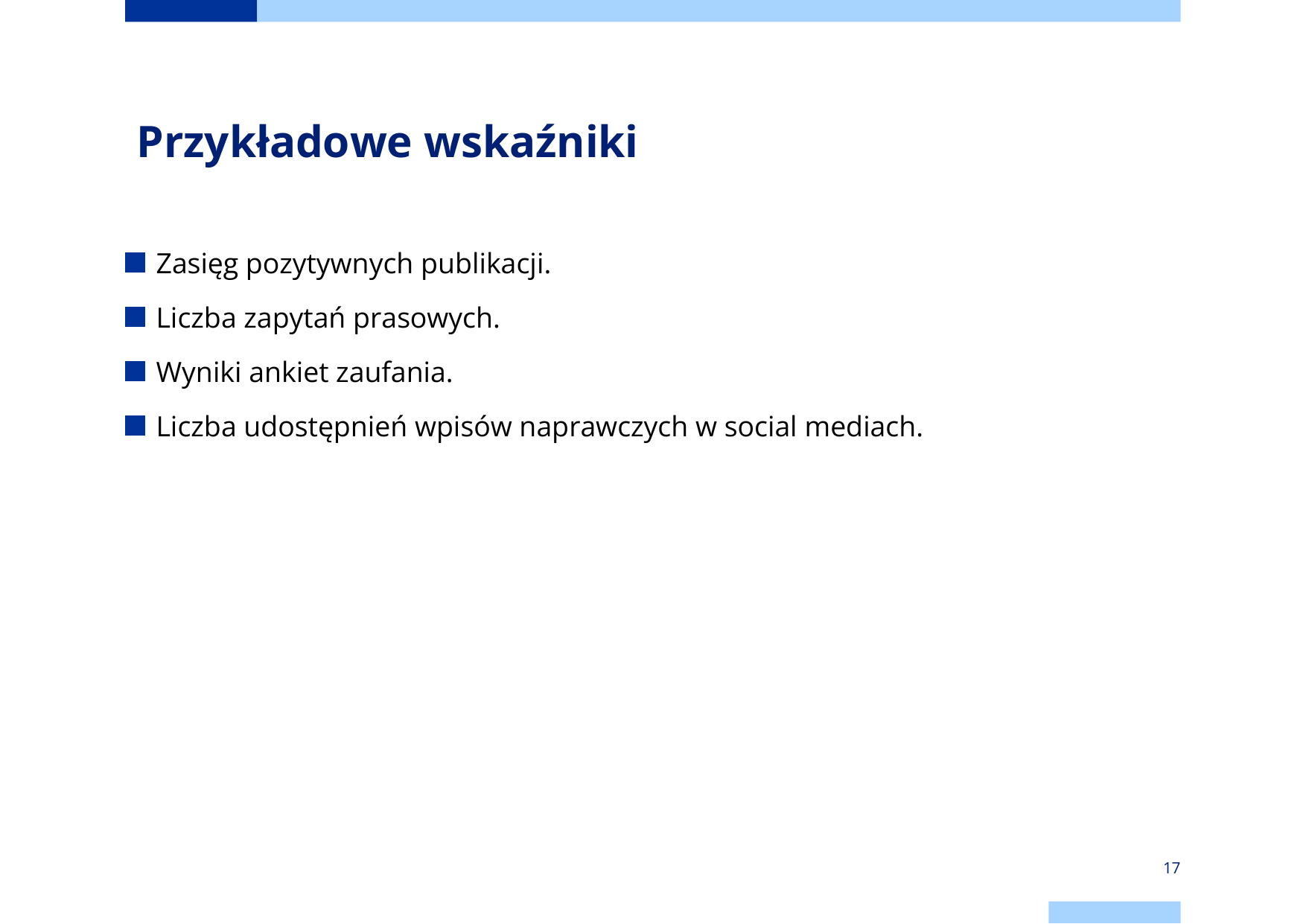

# Przykładowe wskaźniki
Zasięg pozytywnych publikacji.
Liczba zapytań prasowych.
Wyniki ankiet zaufania.
Liczba udostępnień wpisów naprawczych w social mediach.
17